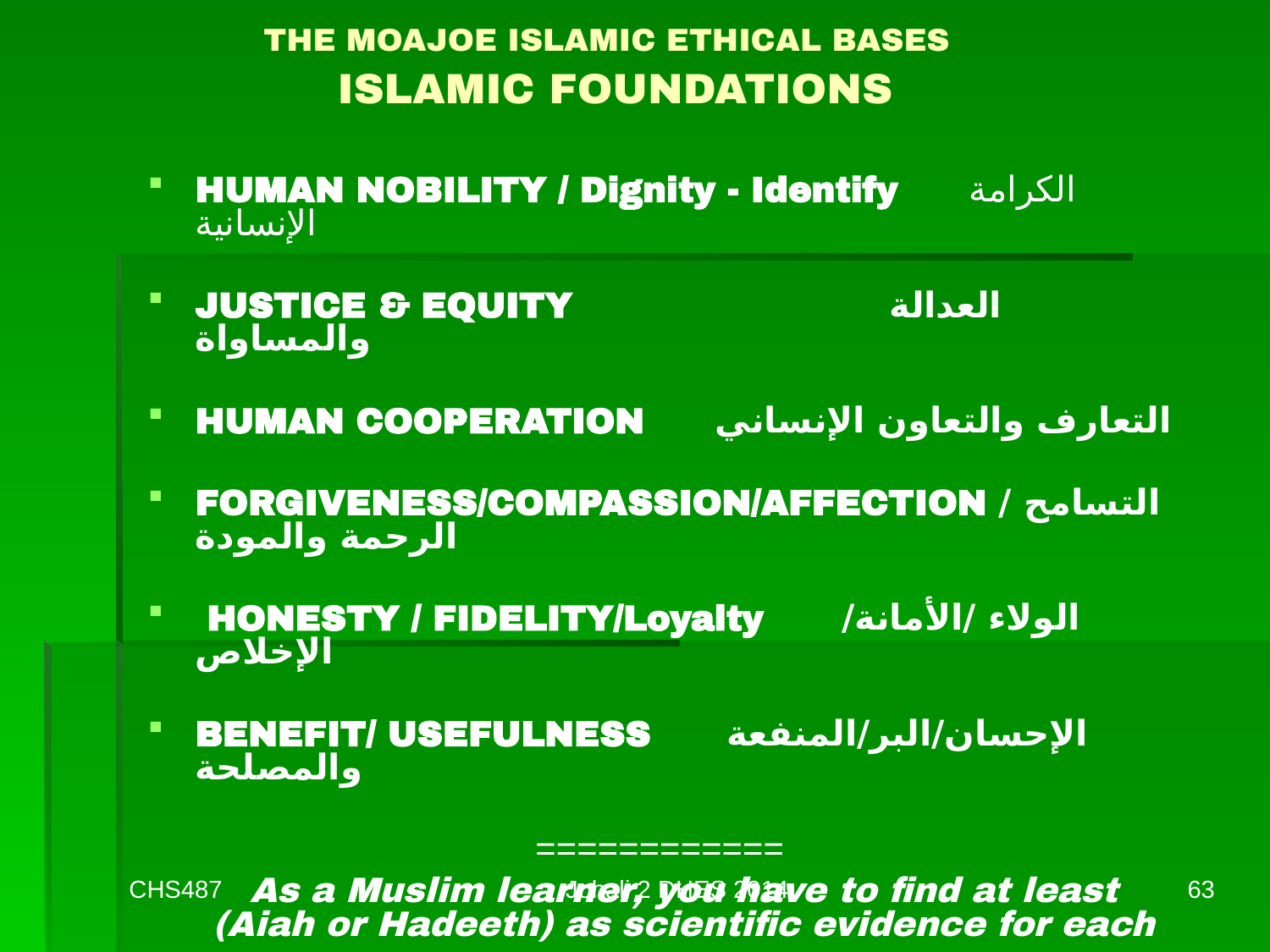

# THE MOAJOE ISLAMIC ETHICAL BASES ISLAMIC FOUNDATIONS

HUMAN NOBILITY / Dignity - Identify 	 الكرامة الإنسانية

JUSTICE & EQUITY   	  	     العدالة والمساواة

HUMAN COOPERATION 	 التعارف والتعاون الإنساني

FORGIVENESS/COMPASSION/AFFECTION التسامح / الرحمة والمودة

 HONESTY / FIDELITY/Loyalty 	 الولاء /الأمانة/ الإخلاص

BENEFIT/ USEFULNESS	  الإحسان/البر/المنفعة والمصلحة

============
	As a Muslim learner, you have to find at least (Aiah or Hadeeth) as scientific evidence for each
-----------------------------------------------
For details read: Johali (2008) A Concise of Health Profession History & Ethics
CHS487
Johali 2 DHES 2014
63